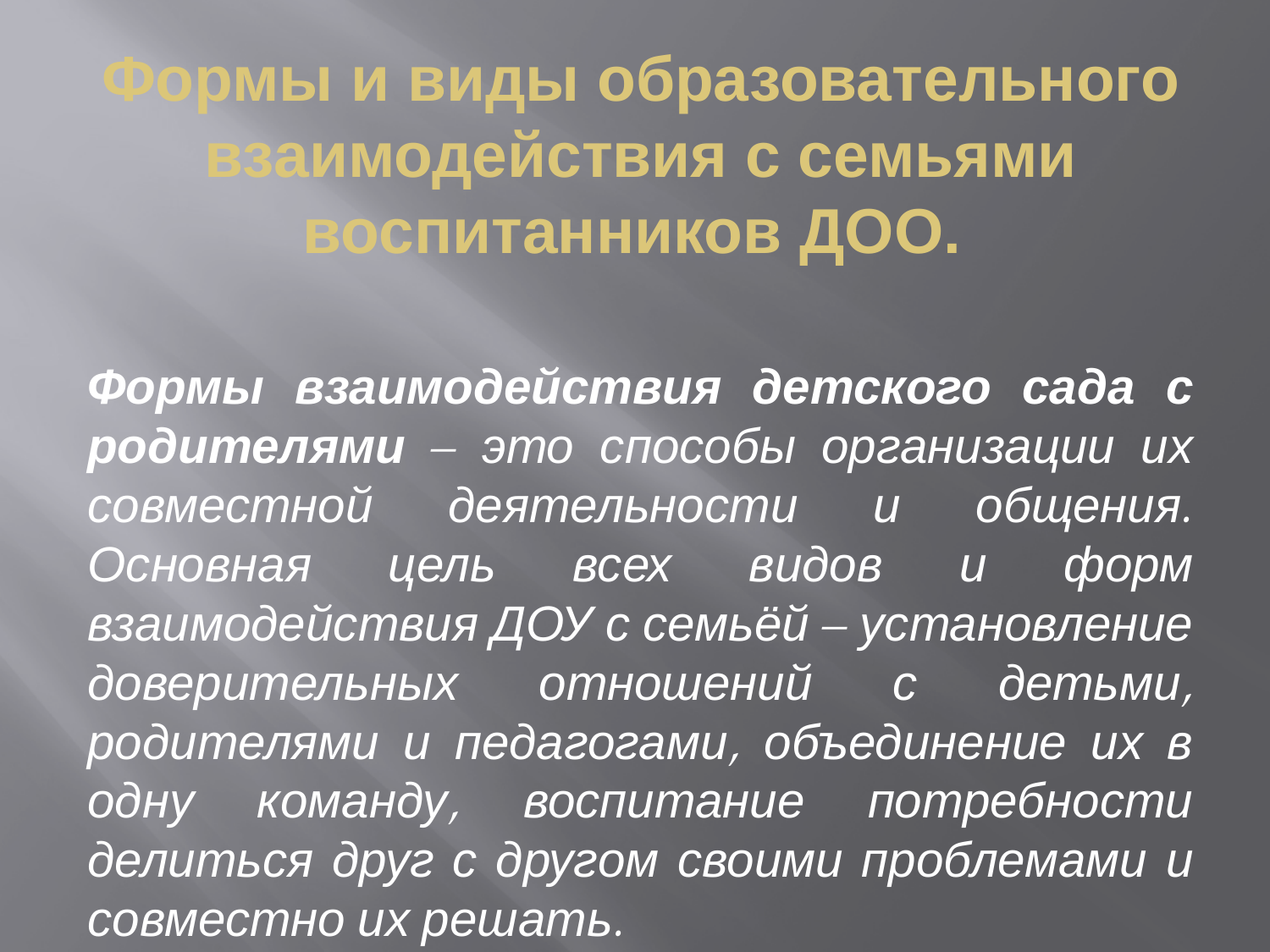

# Формы и виды образовательного взаимодействия с семьями воспитанников ДОО.
Формы взаимодействия детского сада с родителями – это способы организации их совместной деятельности и общения. Основная цель всех видов и форм взаимодействия ДОУ с семьёй – установление доверительных отношений с детьми, родителями и педагогами, объединение их в одну команду, воспитание потребности делиться друг с другом своими проблемами и совместно их решать.